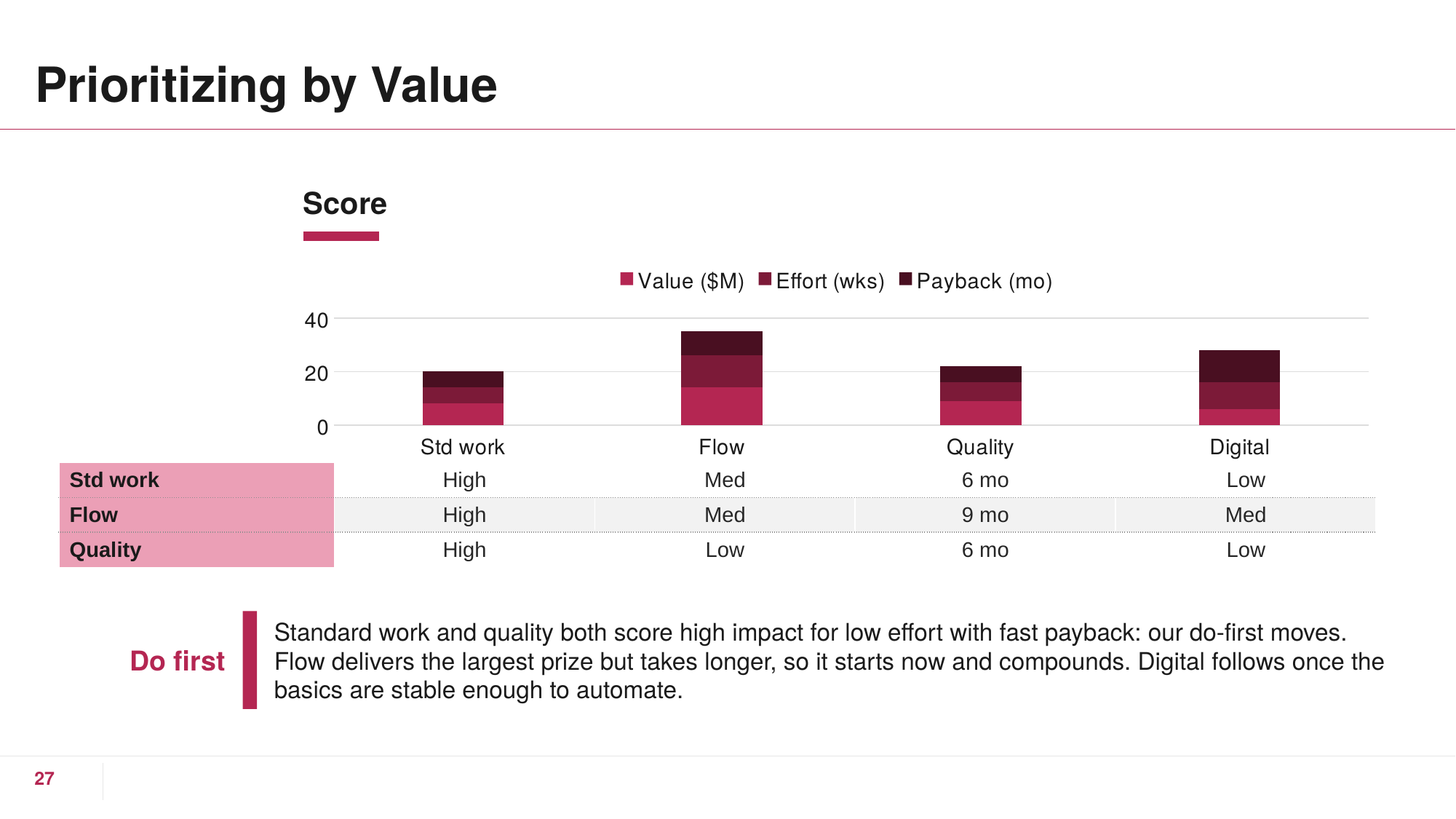

# Prioritizing by Value
Score

### Chart

| Category | Value ($M) | Effort (wks) | Payback (mo) |
|---|---|---|---|
| Std work | 8.0 | 6.0 | 6.0 |
| Flow | 14.0 | 12.0 | 9.0 |
| Quality | 9.0 | 7.0 | 6.0 |
| Digital | 6.0 | 10.0 | 12.0 |
| Std work | High | Med | 6 mo | Low |
| --- | --- | --- | --- | --- |
| Flow | High | Med | 9 mo | Med |
| Quality | High | Low | 6 mo | Low |

Standard work and quality both score high impact for low effort with fast payback: our do-first moves. Flow delivers the largest prize but takes longer, so it starts now and compounds. Digital follows once the basics are stable enough to automate.
Do first
27